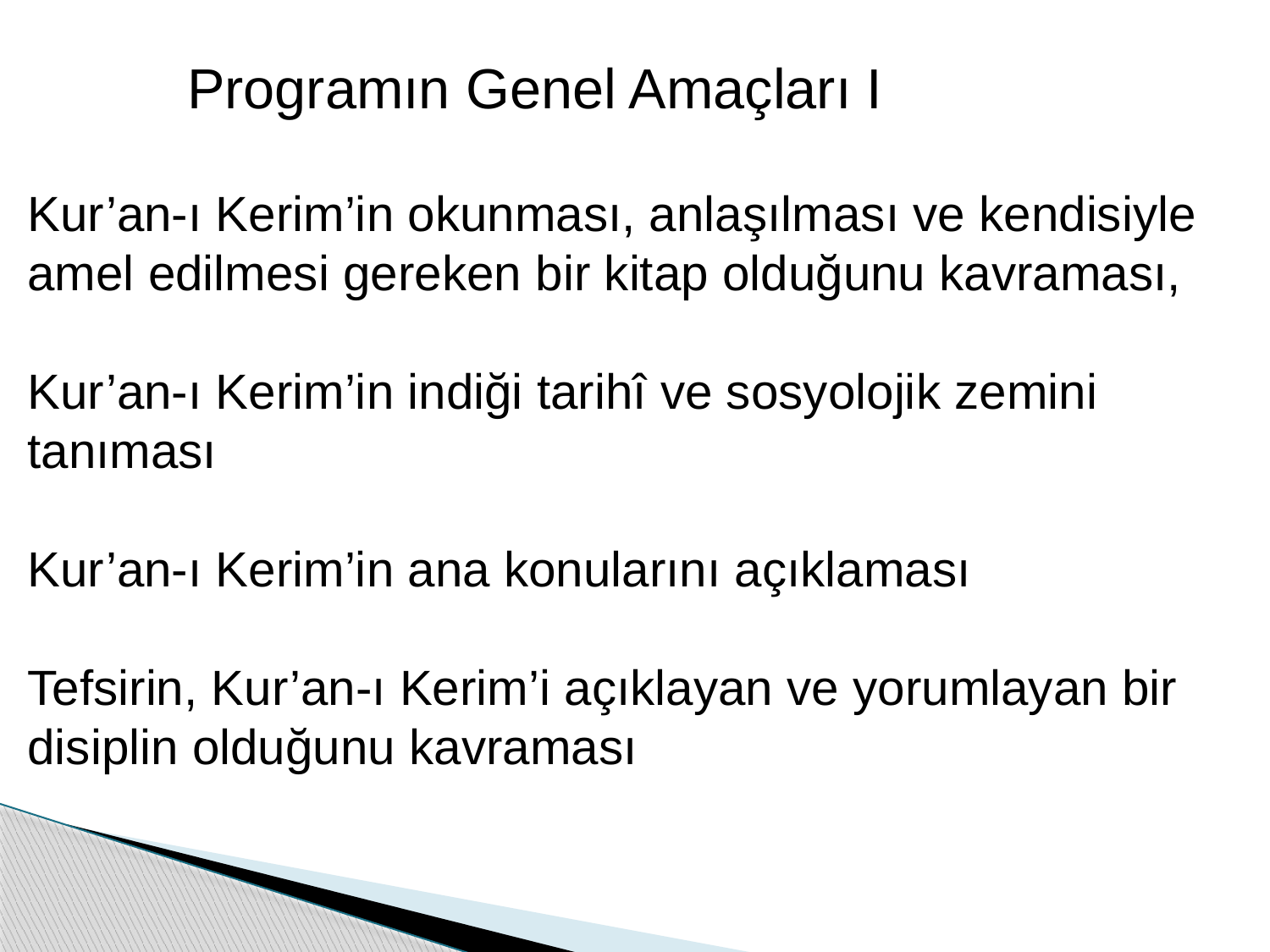

Programın Genel Amaçları I
Kur’an-ı Kerim’in okunması, anlaşılması ve kendisiyle amel edilmesi gereken bir kitap olduğunu kavraması,

Kur’an-ı Kerim’in indiği tarihî ve sosyolojik zemini tanıması

Kur’an-ı Kerim’in ana konularını açıklaması

Tefsirin, Kur’an-ı Kerim’i açıklayan ve yorumlayan bir disiplin olduğunu kavraması